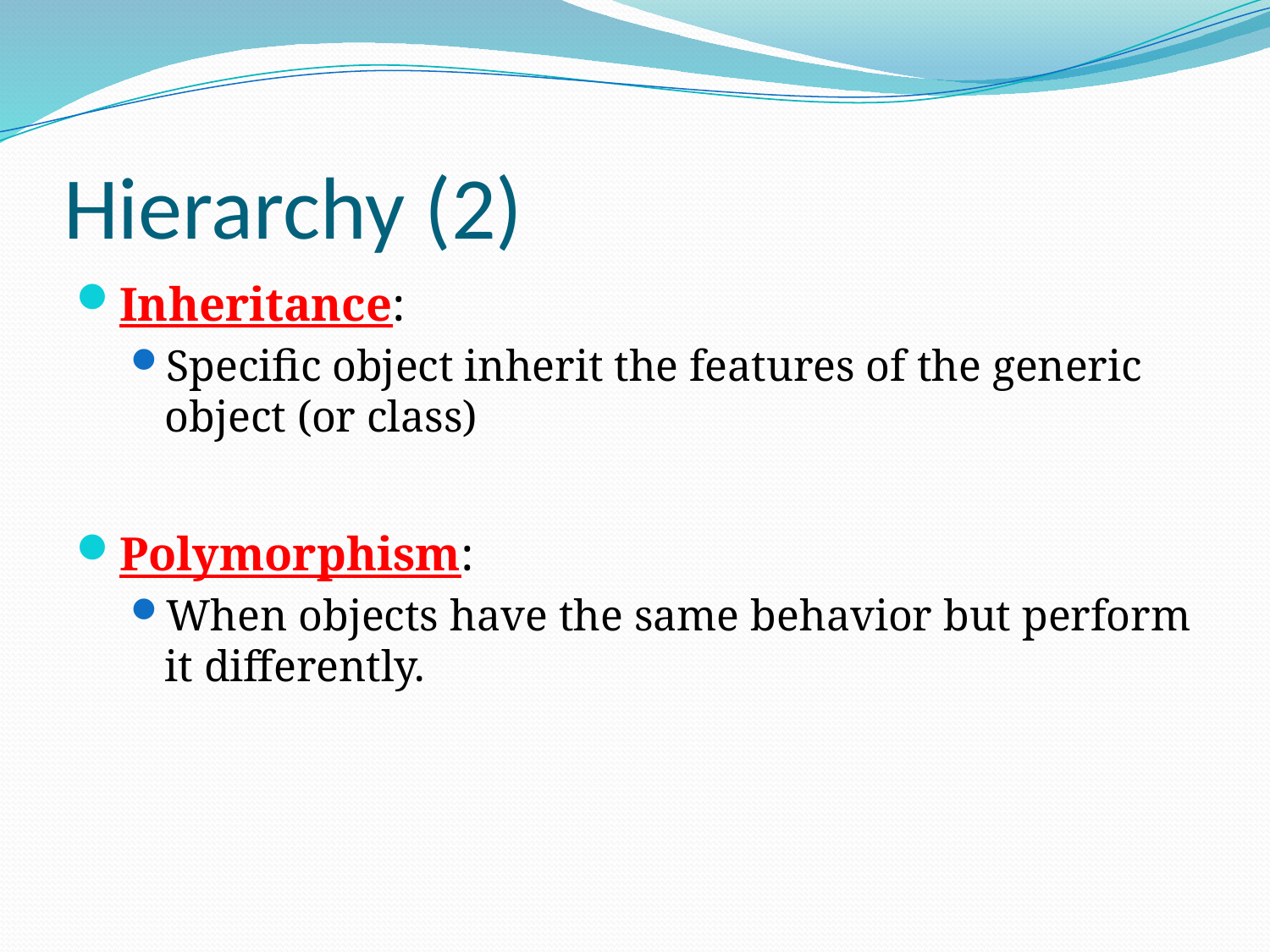

# Hierarchy (2)
Inheritance:
Specific object inherit the features of the generic object (or class)

Polymorphism:
When objects have the same behavior but perform it differently.